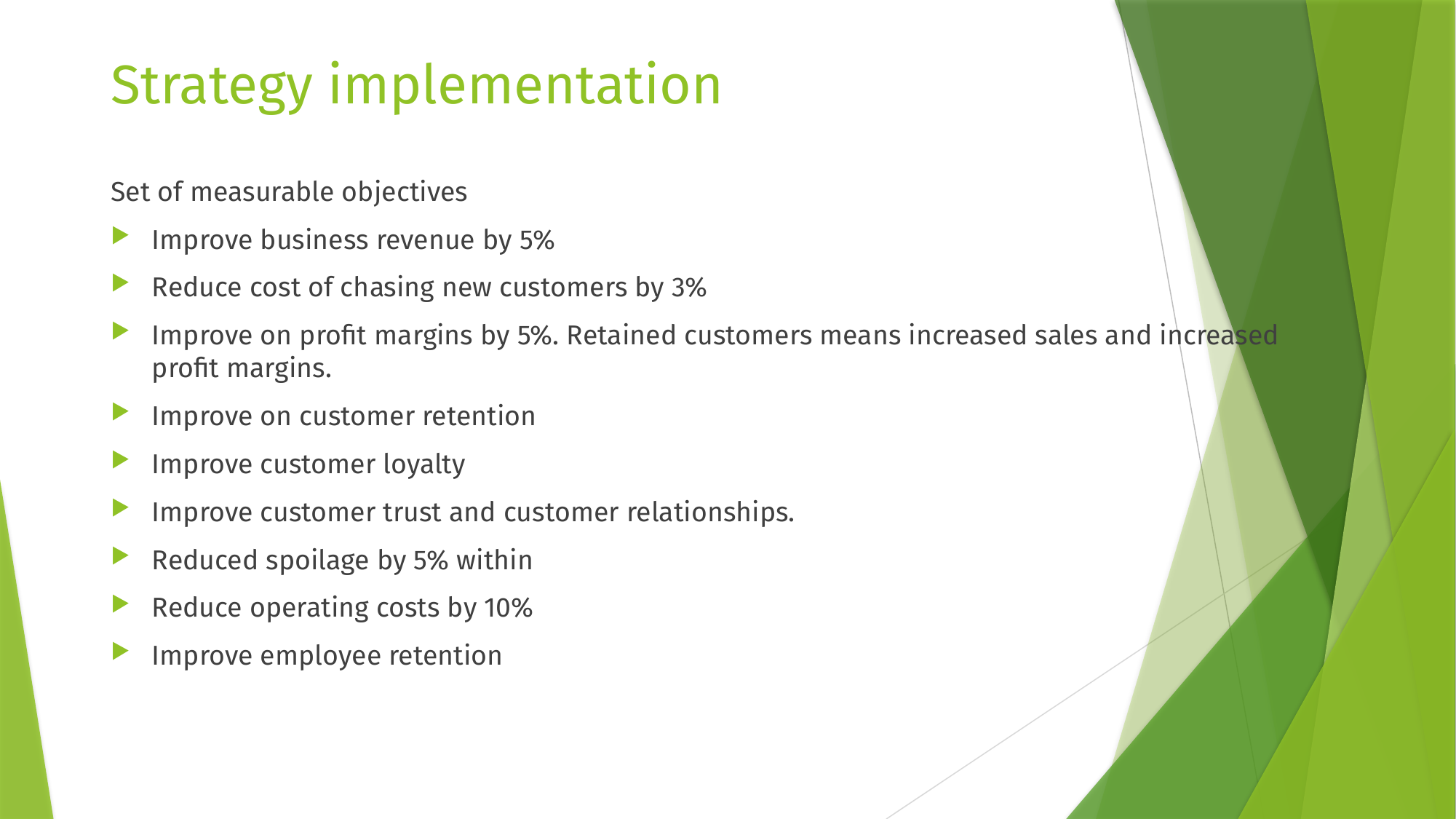

# Strategy implementation
Set of measurable objectives
Improve business revenue by 5%
Reduce cost of chasing new customers by 3%
Improve on profit margins by 5%. Retained customers means increased sales and increased profit margins.
Improve on customer retention
Improve customer loyalty
Improve customer trust and customer relationships.
Reduced spoilage by 5% within
Reduce operating costs by 10%
Improve employee retention